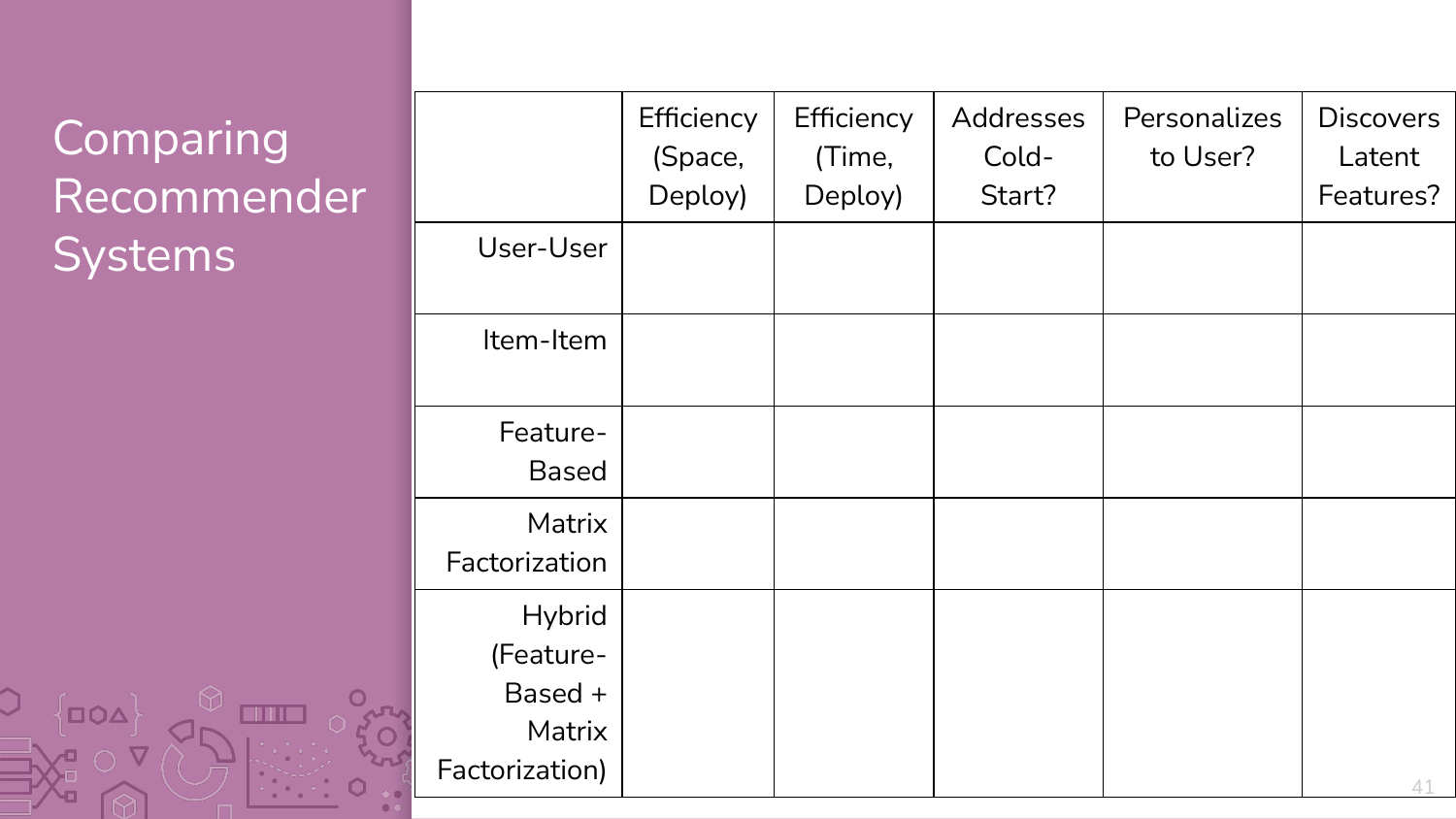

# Comparing Recommender Systems
|  | Efficiency (Space, Deploy) | Efficiency (Time, Deploy) | Addresses Cold-Start? | Personalizes to User? | Discovers Latent Features? |
| --- | --- | --- | --- | --- | --- |
| User-User |  |  |  |  |  |
| Item-Item |  |  |  |  |  |
| Feature-Based |  |  |  |  |  |
| Matrix Factorization |  |  |  |  |  |
| Hybrid (Feature-Based + Matrix Factorization) |  |  |  |  |  |
41